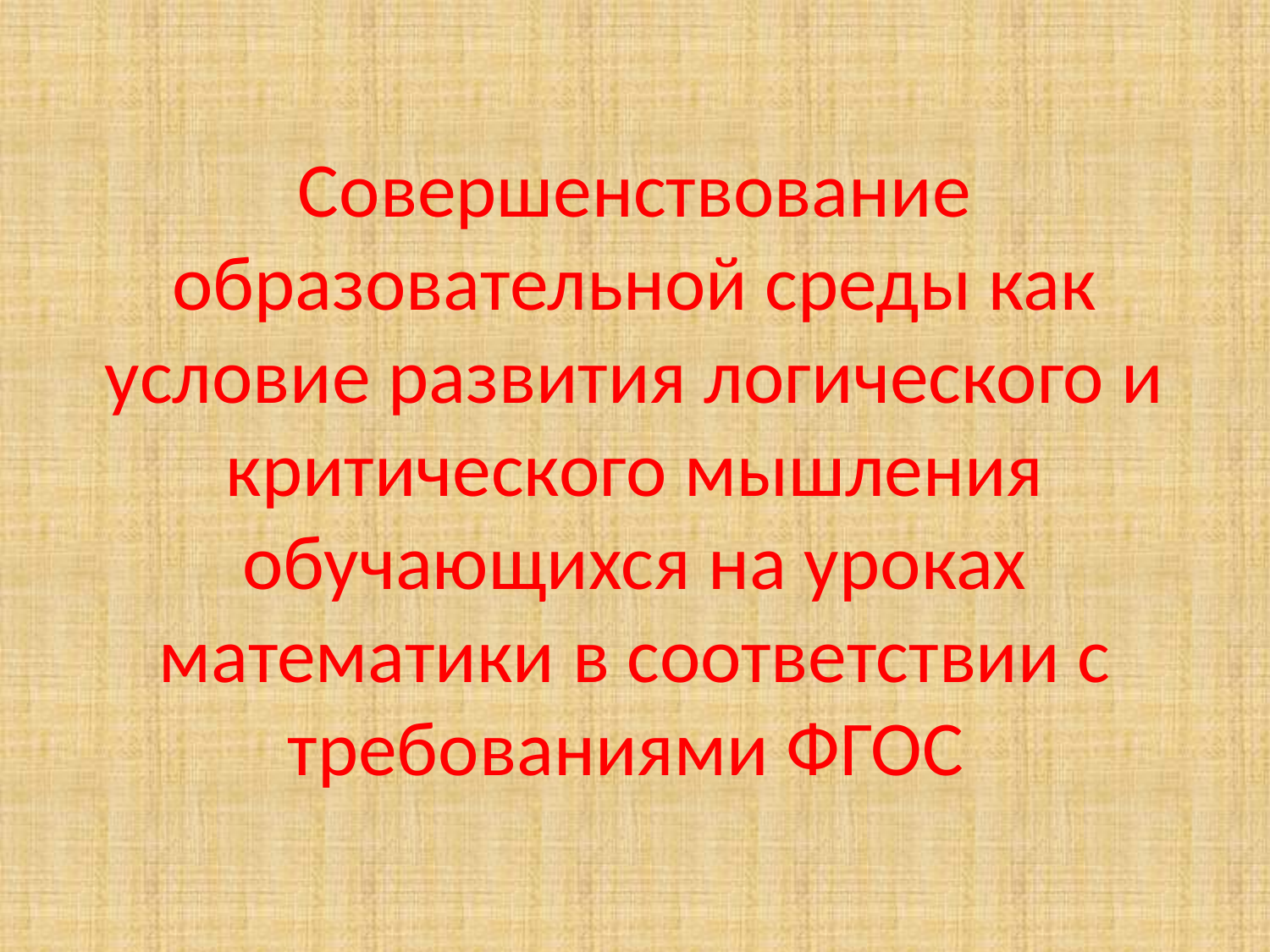

# Совершенствование образовательной среды как условие развития логического и критического мышления обучающихся на уроках математики в соответствии с требованиями ФГОС